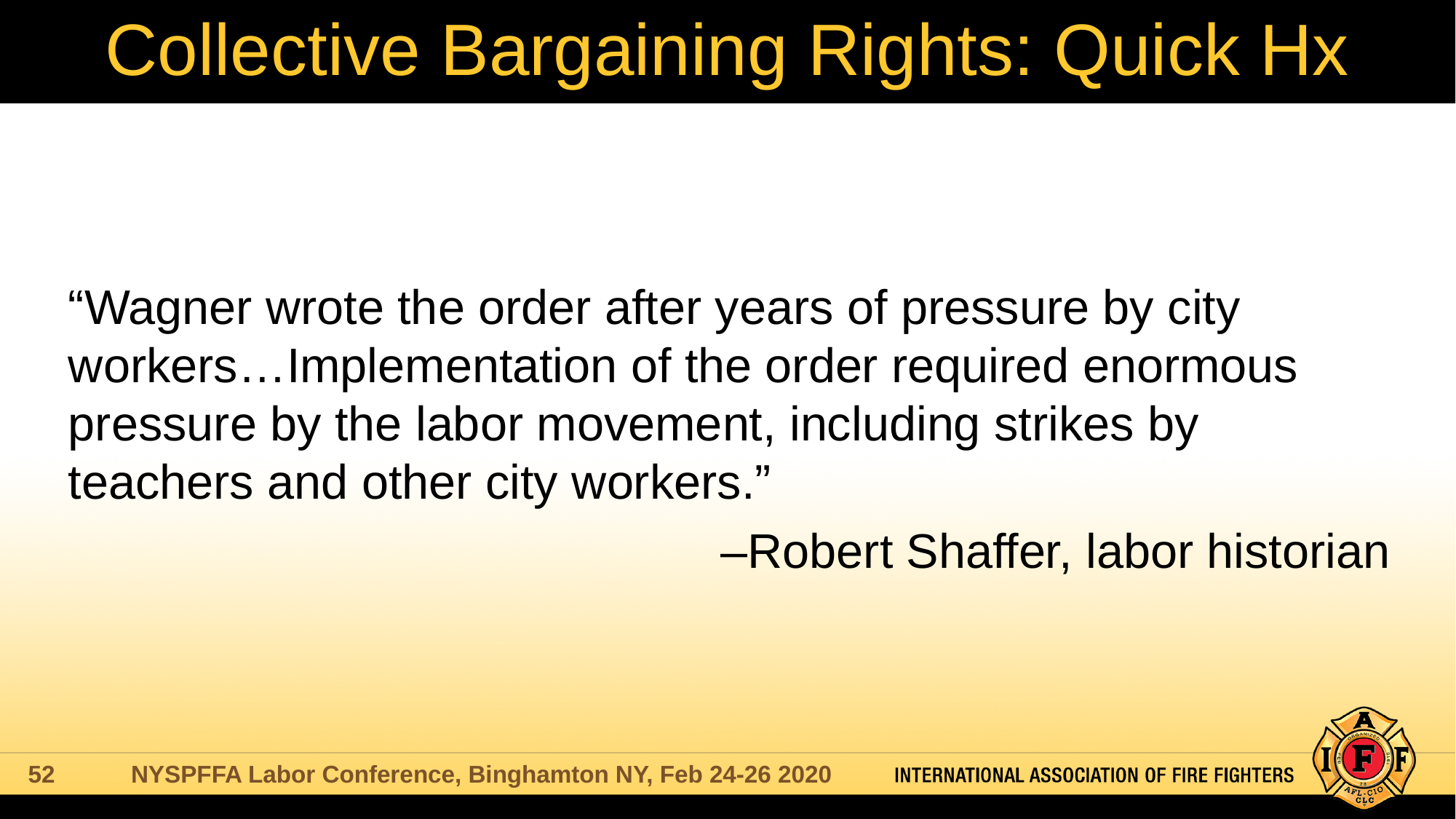

# Collective Bargaining Rights: Quick Hx

“Wagner wrote the order after years of pressure by city workers…Implementation of the order required enormous pressure by the labor movement, including strikes by teachers and other city workers.”
–Robert Shaffer, labor historian
NYSPFFA Labor Conference, Binghamton NY, Feb 24-26 2020